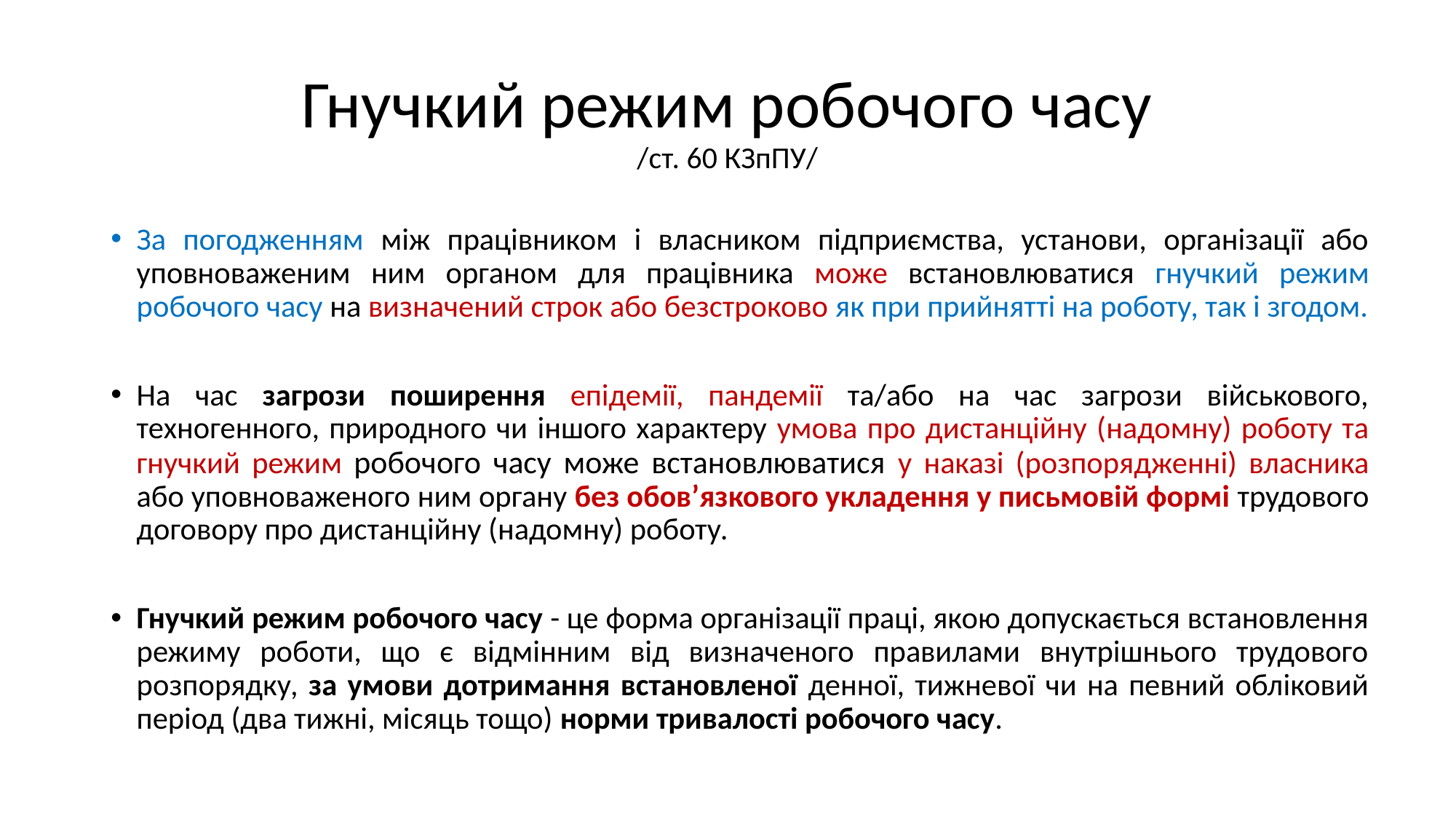

# Гнучкий режим робочого часу /ст. 60 КЗпПУ/
За погодженням між працівником і власником підприємства, установи, організації або уповноваженим ним органом для працівника може встановлюватися гнучкий режим робочого часу на визначений строк або безстроково як при прийнятті на роботу, так і згодом.

На час загрози поширення епідемії, пандемії та/або на час загрози військового, техногенного, природного чи іншого характеру умова про дистанційну (надомну) роботу та гнучкий режим робочого часу може встановлюватися у наказі (розпорядженні) власника або уповноваженого ним органу без обов’язкового укладення у письмовій формі трудового договору про дистанційну (надомну) роботу.

Гнучкий режим робочого часу - це форма організації праці, якою допускається встановлення режиму роботи, що є відмінним від визначеного правилами внутрішнього трудового розпорядку, за умови дотримання встановленої денної, тижневої чи на певний обліковий період (два тижні, місяць тощо) норми тривалості робочого часу.